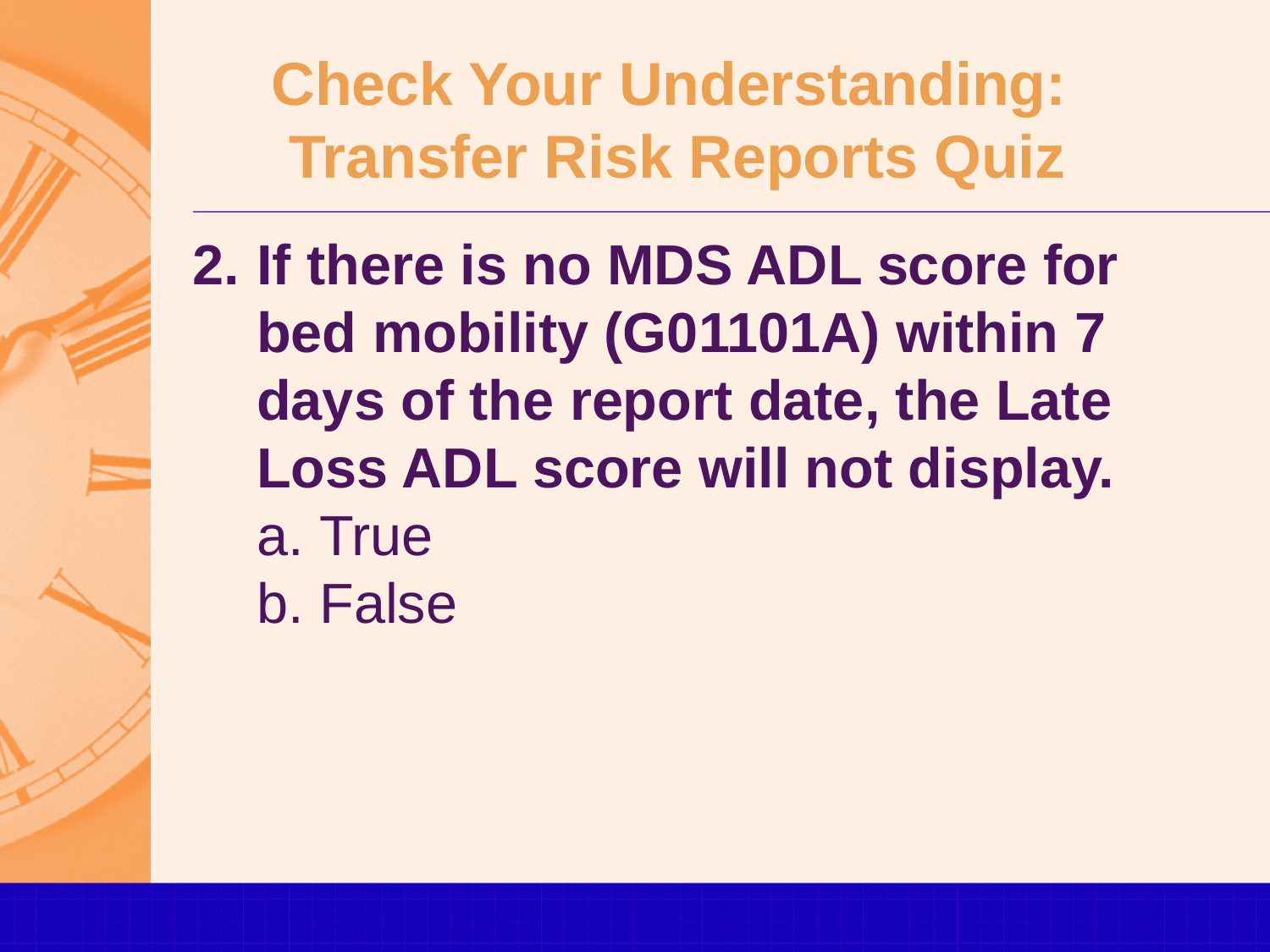

# Check Your Understanding: Transfer Risk Reports Quiz
If there is no MDS ADL score for bed mobility (G01101A) within 7 days of the report date, the Late Loss ADL score will not display.
True
False